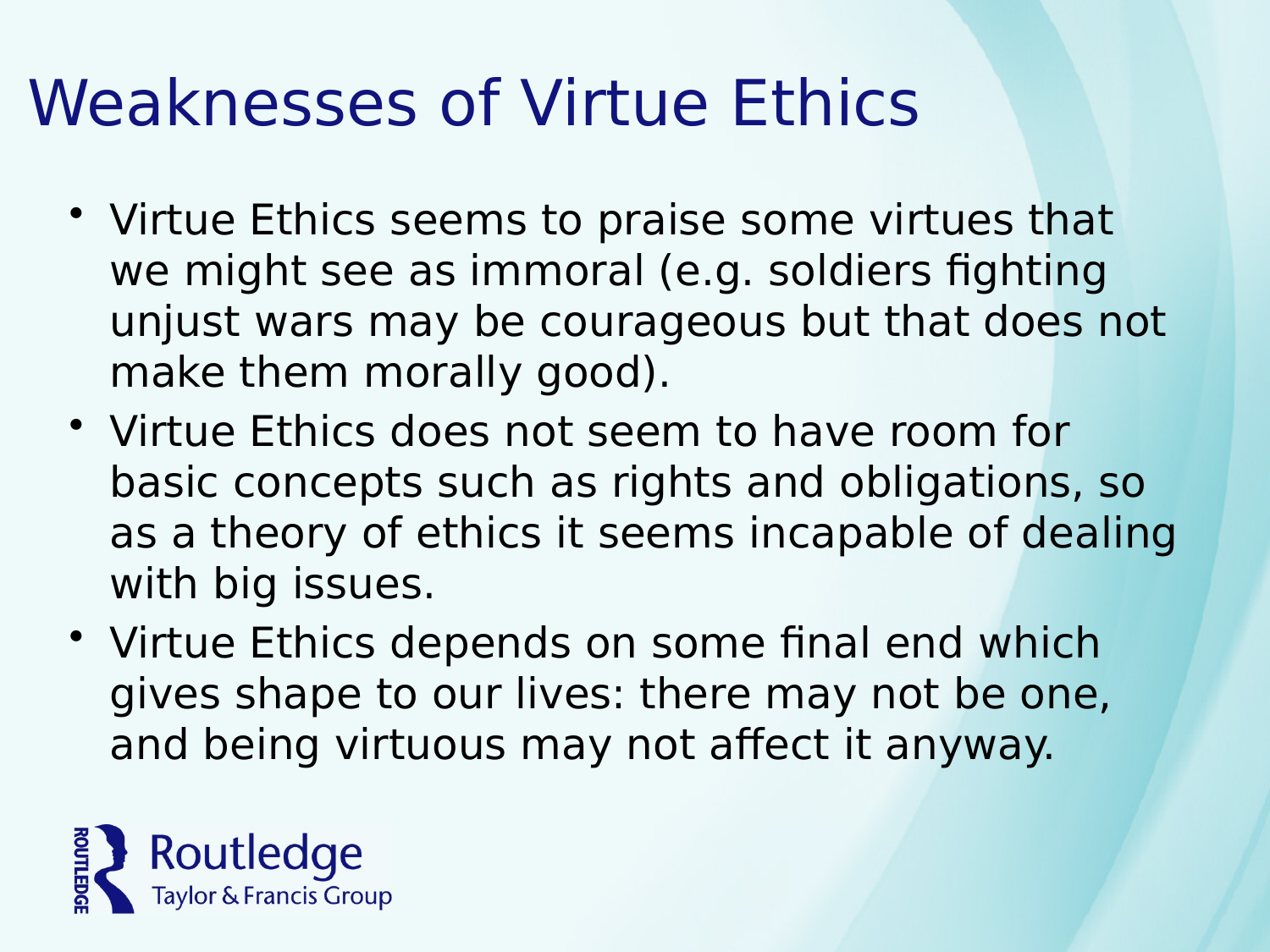

# Weaknesses of Virtue Ethics
Virtue Ethics seems to praise some virtues that we might see as immoral (e.g. soldiers fighting unjust wars may be courageous but that does not make them morally good).
Virtue Ethics does not seem to have room for basic concepts such as rights and obligations, so as a theory of ethics it seems incapable of dealing with big issues.
Virtue Ethics depends on some final end which gives shape to our lives: there may not be one, and being virtuous may not affect it anyway.